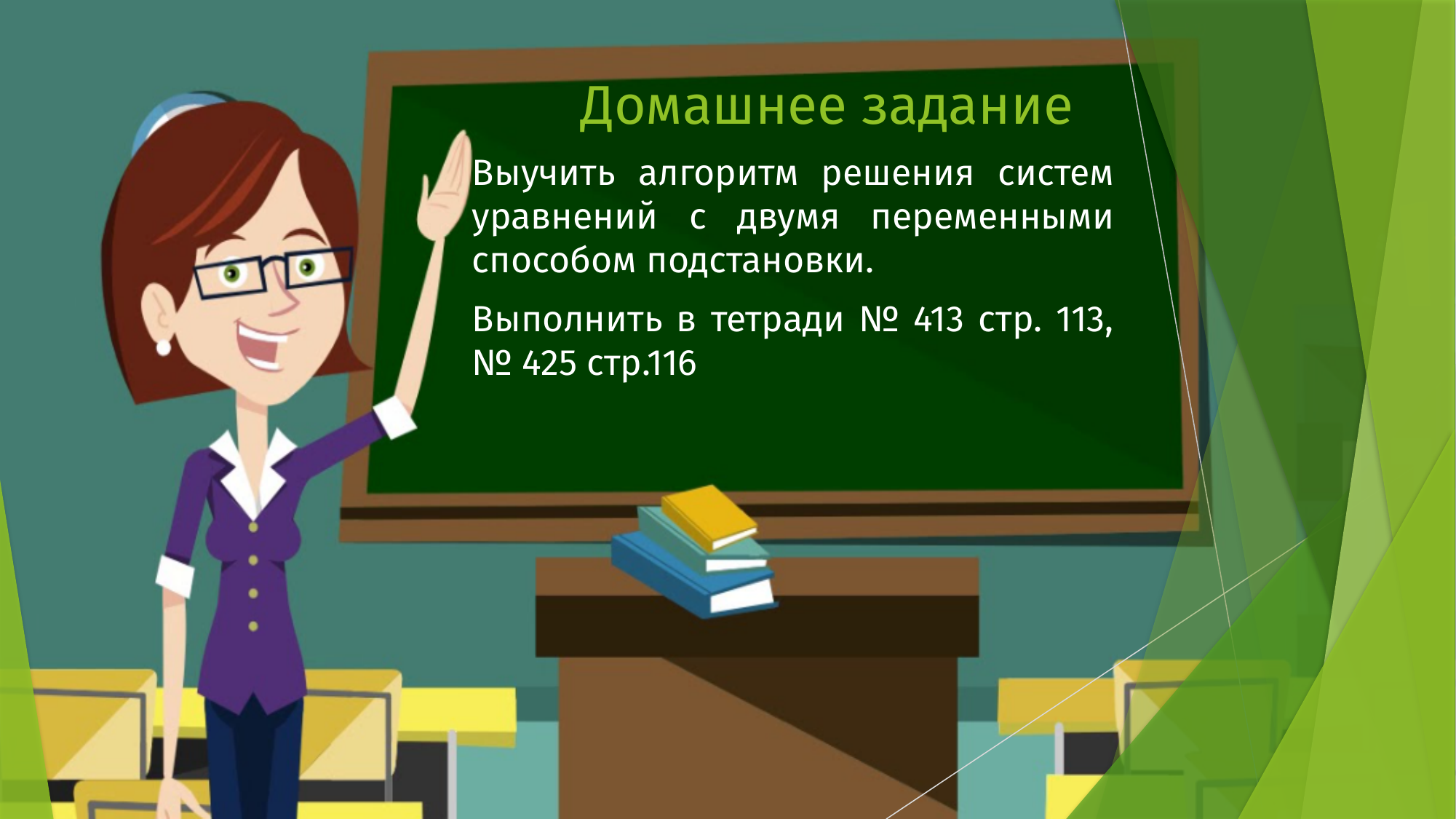

# Домашнее задание
Выучить алгоритм решения систем уравнений с двумя переменными способом подстановки.
Выполнить в тетради № 413 стр. 113, № 425 стр.116